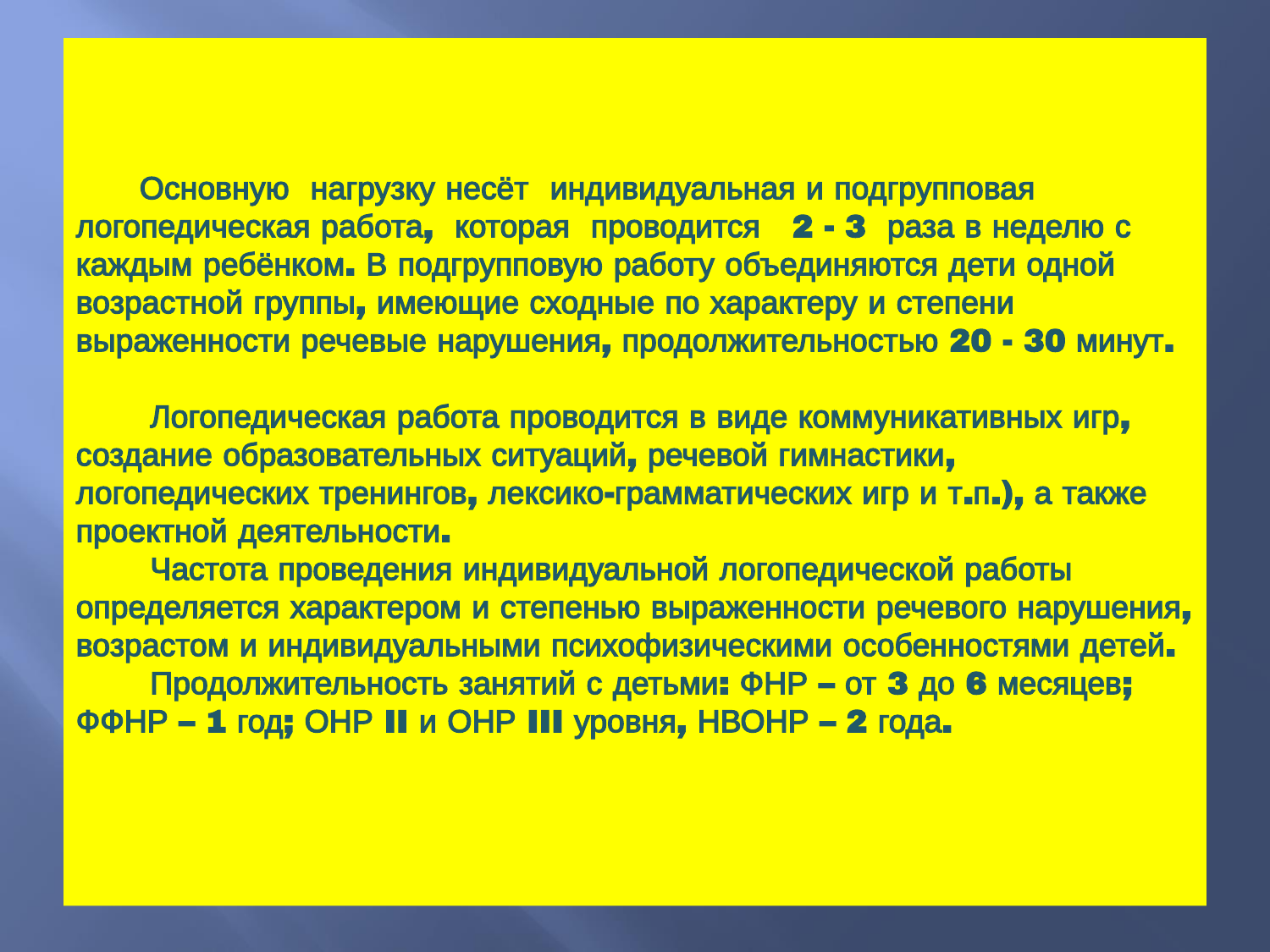

# Основную  нагрузку несёт  индивидуальная и подгрупповая логопедическая работа,  которая  проводится   2 - 3  раза в неделю с каждым ребёнком. В подгрупповую работу объединяются дети одной возрастной группы, имеющие сходные по характеру и степени выраженности речевые нарушения, продолжительностью 20 - 30 минут. Логопедическая работа проводится в виде коммуникативных игр, создание образовательных ситуаций, речевой гимнастики, логопедических тренингов, лексико-грамматических игр и т.п.), а также проектной деятельности. Частота проведения индивидуальной логопедической работы определяется характером и степенью выраженности речевого нарушения, возрастом и индивидуальными психофизическими особенностями детей. Продолжительность занятий с детьми: ФНР – от 3 до 6 месяцев; ФФНР – 1 год; ОНР II и ОНР III уровня, НВОНР – 2 года.